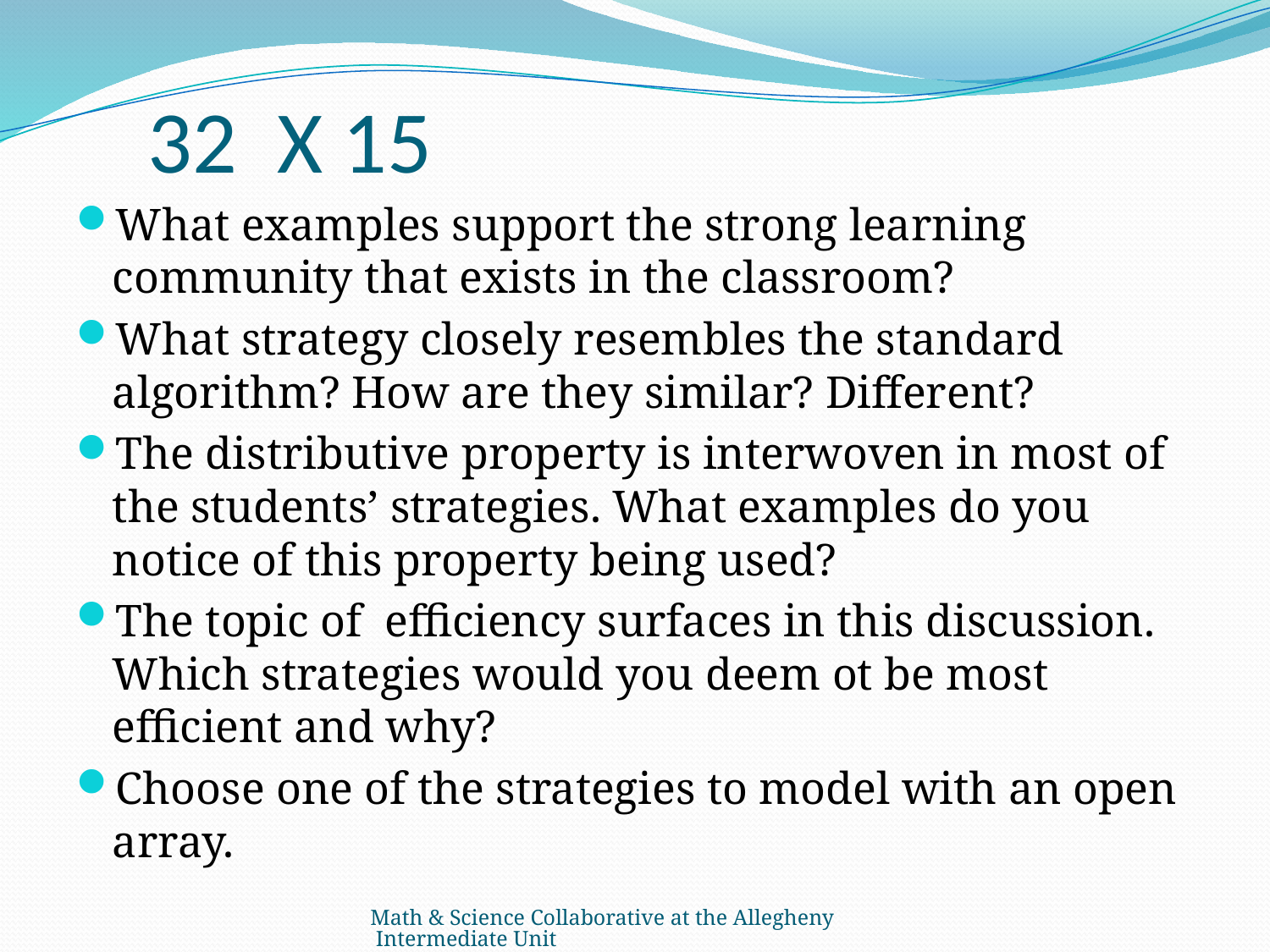

# 32  X 15
What examples support the strong learning community that exists in the classroom?
What strategy closely resembles the standard algorithm? How are they similar? Different?
The distributive property is interwoven in most of the students’ strategies. What examples do you notice of this property being used?
The topic of  efficiency surfaces in this discussion. Which strategies would you deem ot be most efficient and why?
Choose one of the strategies to model with an open array.
Math & Science Collaborative at the Allegheny Intermediate Unit